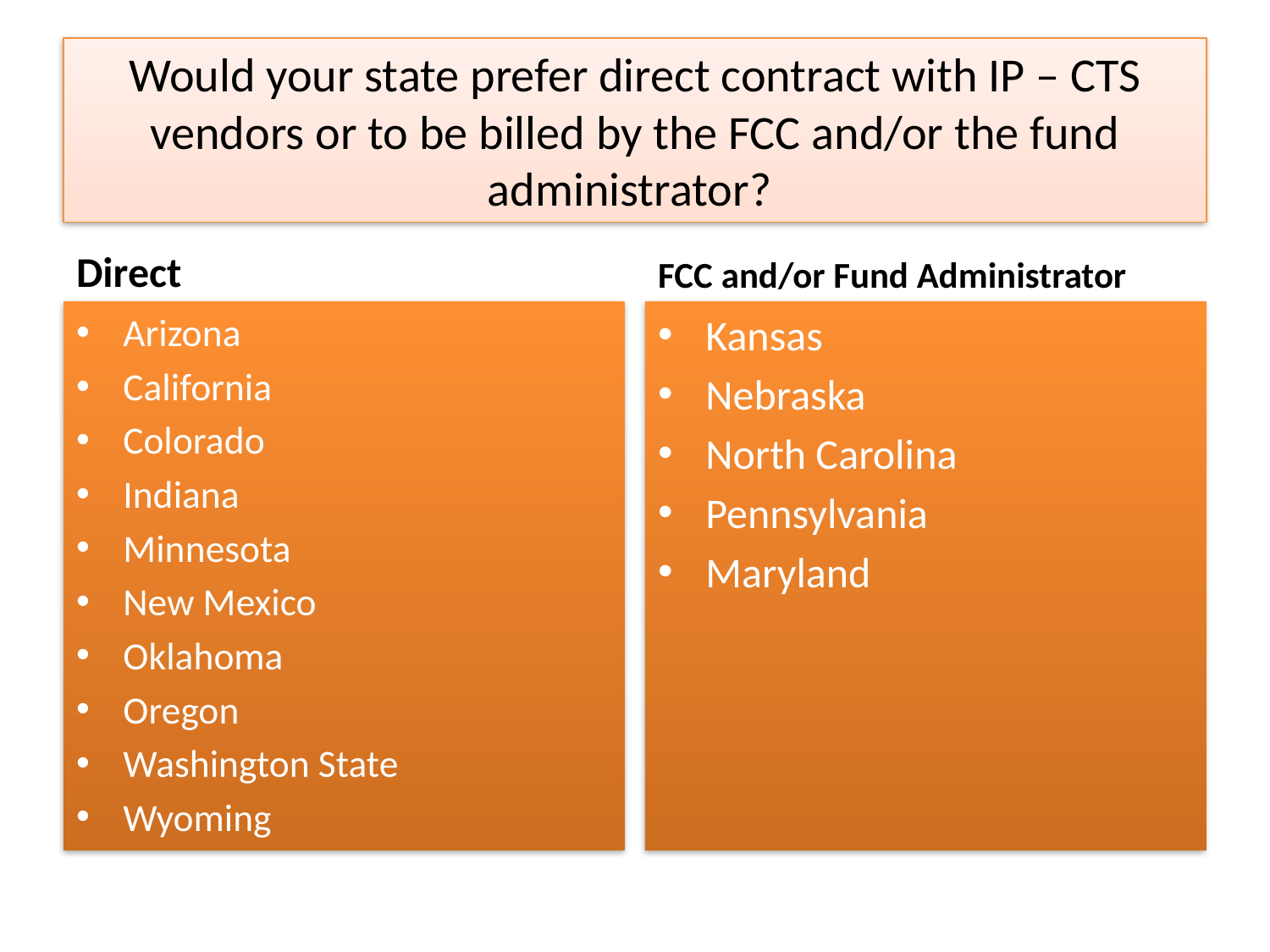

# Would your state prefer direct contract with IP – CTS vendors or to be billed by the FCC and/or the fund administrator?
Direct
FCC and/or Fund Administrator
Arizona
California
Colorado
Indiana
Minnesota
New Mexico
Oklahoma
Oregon
Washington State
Wyoming
Kansas
Nebraska
North Carolina
Pennsylvania
Maryland